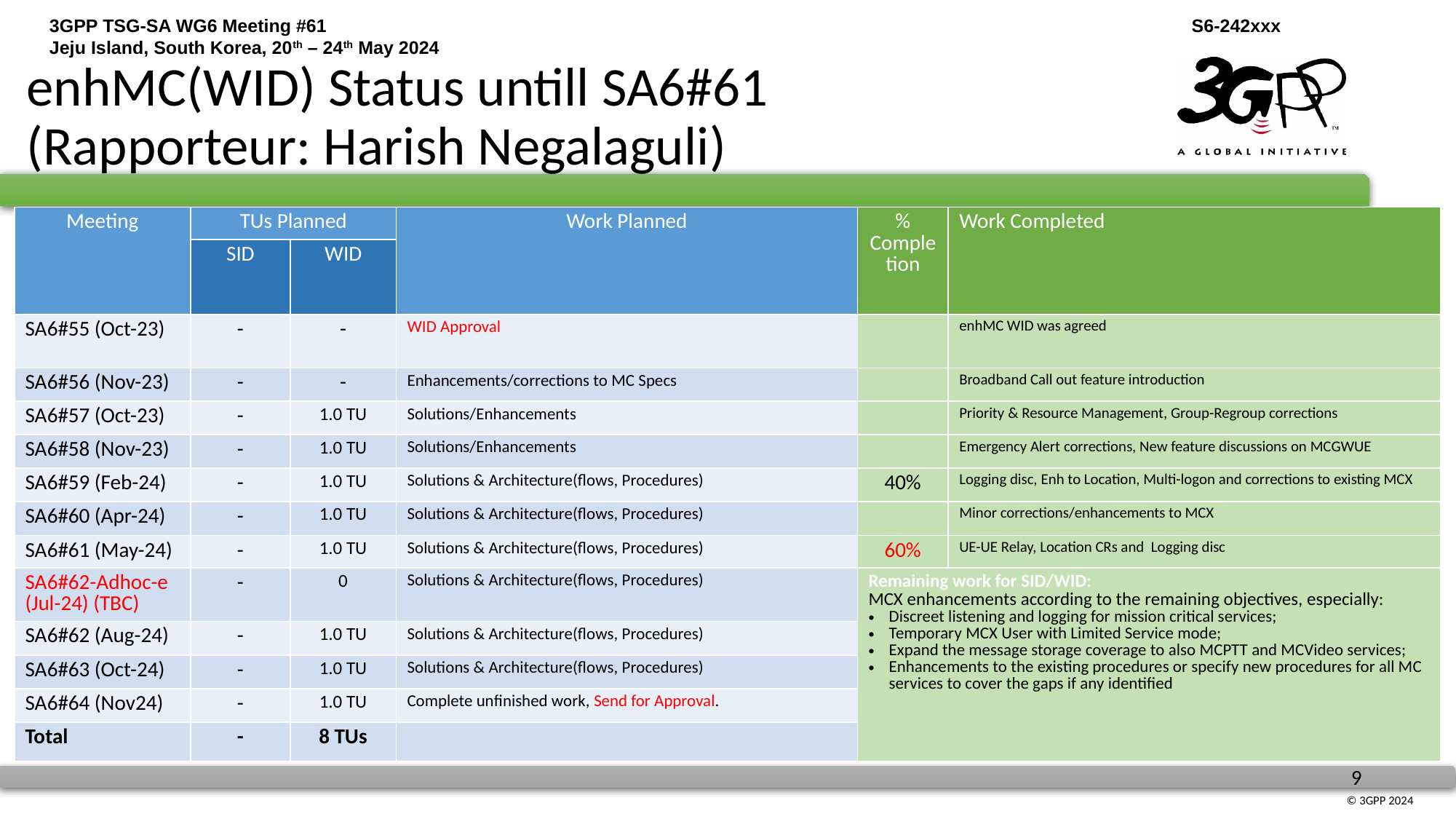

# enhMC(WID) Status untill SA6#61 (Rapporteur: Harish Negalaguli)
| Meeting | TUs Planned |  | Work Planned | % Completion | Work Completed |
| --- | --- | --- | --- | --- | --- |
|  | SID | WID |  |  |  |
| SA6#55 (Oct-23) | - | - | WID Approval |  | enhMC WID was agreed |
| SA6#56 (Nov-23) | - | - | Enhancements/corrections to MC Specs |  | Broadband Call out feature introduction |
| SA6#57 (Oct-23) | - | 1.0 TU | Solutions/Enhancements |  | Priority & Resource Management, Group-Regroup corrections |
| SA6#58 (Nov-23) | - | 1.0 TU | Solutions/Enhancements |  | Emergency Alert corrections, New feature discussions on MCGWUE |
| SA6#59 (Feb-24) | - | 1.0 TU | Solutions & Architecture(flows, Procedures) | 40% | Logging disc, Enh to Location, Multi-logon and corrections to existing MCX |
| SA6#60 (Apr-24) | - | 1.0 TU | Solutions & Architecture(flows, Procedures) |  | Minor corrections/enhancements to MCX |
| SA6#61 (May-24) | - | 1.0 TU | Solutions & Architecture(flows, Procedures) | 60% | UE-UE Relay, Location CRs and Logging disc |
| SA6#62-Adhoc-e (Jul-24) (TBC) | - | 0 | Solutions & Architecture(flows, Procedures) | Remaining work for SID/WID: MCX enhancements according to the remaining objectives, especially: Discreet listening and logging for mission critical services; Temporary MCX User with Limited Service mode; Expand the message storage coverage to also MCPTT and MCVideo services; Enhancements to the existing procedures or specify new procedures for all MC services to cover the gaps if any identified |  |
| SA6#62 (Aug-24) | - | 1.0 TU | Solutions & Architecture(flows, Procedures) |  |  |
| SA6#63 (Oct-24) | - | 1.0 TU | Solutions & Architecture(flows, Procedures) |  |  |
| SA6#64 (Nov24) | - | 1.0 TU | Complete unfinished work, Send for Approval. |  |  |
| Total | - | 8 TUs |  |  |  |